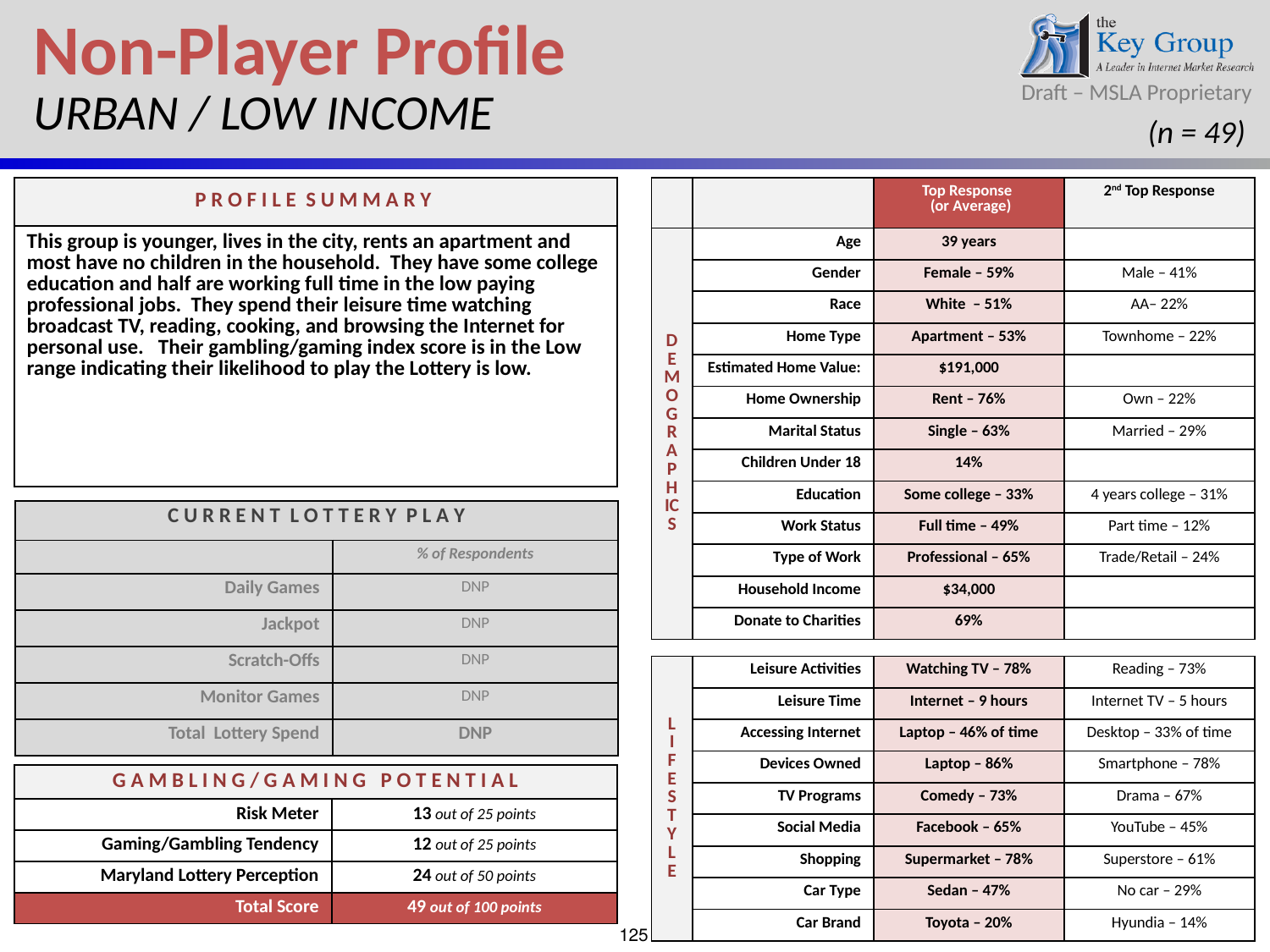

Non-Player Profile
URBAN / LOW INCOME
(n = 49)
| P R O F I L E S U M M A R Y |
| --- |
| This group is younger, lives in the city, rents an apartment and most have no children in the household. They have some college education and half are working full time in the low paying professional jobs. They spend their leisure time watching broadcast TV, reading, cooking, and browsing the Internet for personal use. Their gambling/gaming index score is in the Low range indicating their likelihood to play the Lottery is low. |
|  |  | Top Response (or Average) | 2nd Top Response |
| --- | --- | --- | --- |
| DEMOGRAPHICS | Age | 39 years |  |
|  | Gender | Female – 59% | Male – 41% |
|  | Race | White – 51% | AA– 22% |
|  | Home Type | Apartment – 53% | Townhome – 22% |
|  | Estimated Home Value: | $191,000 |  |
|  | Home Ownership | Rent – 76% | Own – 22% |
|  | Marital Status | Single – 63% | Married – 29% |
|  | Children Under 18 | 14% |  |
|  | Education | Some college – 33% | 4 years college – 31% |
|  | Work Status | Full time – 49% | Part time – 12% |
|  | Type of Work | Professional – 65% | Trade/Retail – 24% |
|  | Household Income | $34,000 |  |
|  | Donate to Charities | 69% |  |
|  |  |  |  |
| L I F E S TY L E | Leisure Activities | Watching TV – 78% | Reading – 73% |
|  | Leisure Time | Internet – 9 hours | Internet TV – 5 hours |
|  | Accessing Internet | Laptop – 46% of time | Desktop – 33% of time |
|  | Devices Owned | Laptop – 86% | Smartphone – 78% |
|  | TV Programs | Comedy – 73% | Drama – 67% |
|  | Social Media | Facebook – 65% | YouTube – 45% |
|  | Shopping | Supermarket – 78% | Superstore – 61% |
|  | Car Type | Sedan – 47% | No car – 29% |
|  | Car Brand | Toyota – 20% | Hyundia – 14% |
| C U R R E N T L O T T E R Y P L A Y |  |
| --- | --- |
|  | % of Respondents |
| Daily Games | DNP |
| Jackpot | DNP |
| Scratch-Offs | DNP |
| Monitor Games | DNP |
| Total Lottery Spend | DNP |
| G A M B L I N G / G A M I N G P O T E N T I A L |  |
| --- | --- |
| Risk Meter | 13 out of 25 points |
| Gaming/Gambling Tendency | 12 out of 25 points |
| Maryland Lottery Perception | 24 out of 50 points |
| Total Score | 49 out of 100 points |